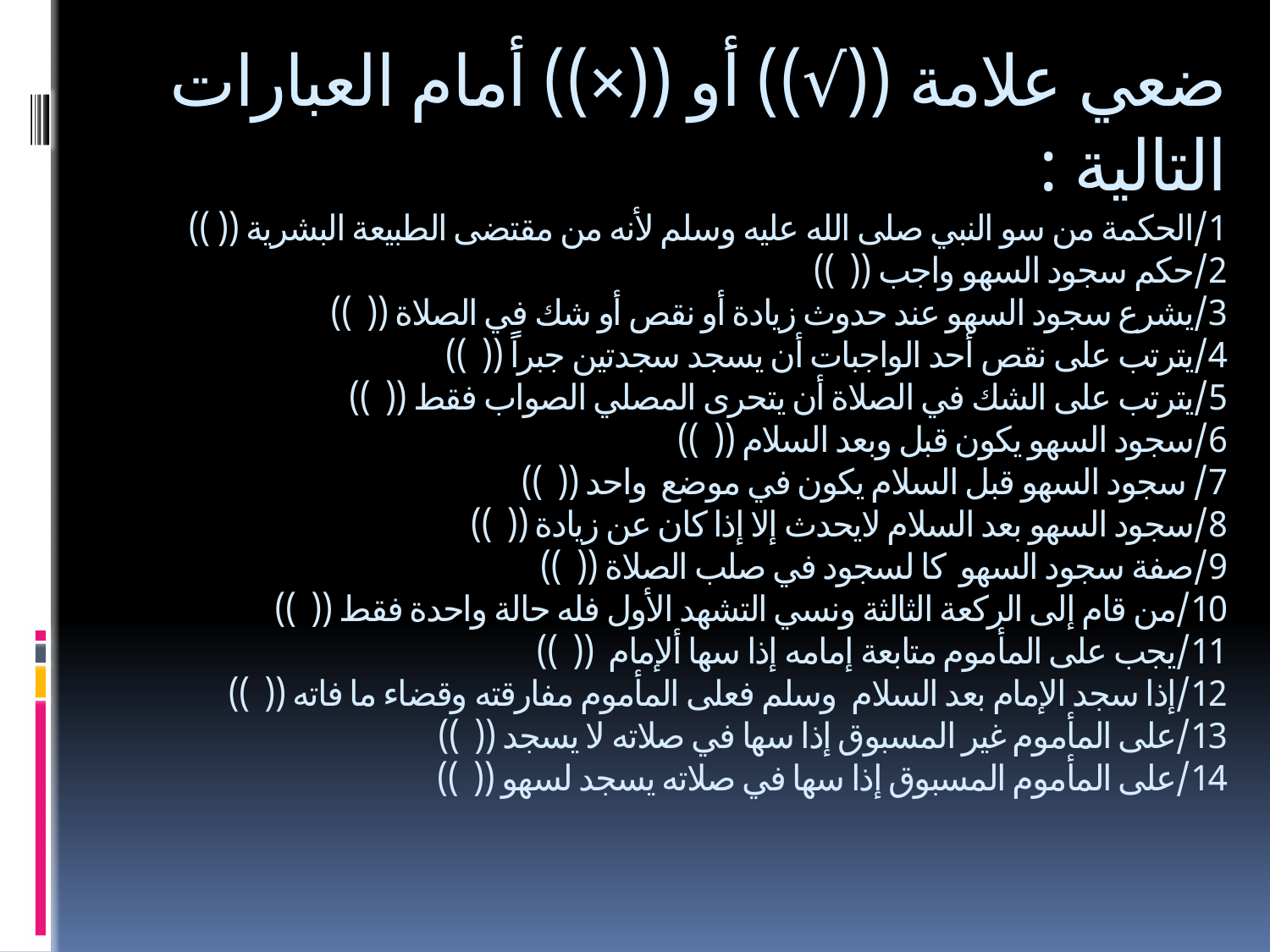

# ضعي علامة ((√)) أو ((×)) أمام العبارات التالية : 1/الحكمة من سو النبي صلى الله عليه وسلم لأنه من مقتضى الطبيعة البشرية (( )) 2/حكم سجود السهو واجب ((  )) 3/يشرع سجود السهو عند حدوث زيادة أو نقص أو شك في الصلاة ((  )) 4/يترتب على نقص أحد الواجبات أن يسجد سجدتين جبراًً ((  )) 5/يترتب على الشك في الصلاة أن يتحرى المصلي الصواب فقط ((  )) 6/سجود السهو يكون قبل وبعد السلام ((  )) 7/ سجود السهو قبل السلام يكون في موضع  واحد ((  )) 8/سجود السهو بعد السلام لايحدث إلا إذا كان عن زيادة ((  )) 9/صفة سجود السهو  كا لسجود في صلب الصلاة ((  )) 10/من قام إلى الركعة الثالثة ونسي التشهد الأول فله حالة واحدة فقط ((  )) 11/يجب على المأموم متابعة إمامه إذا سها ألإمام  ((  )) 12/إذا سجد الإمام بعد السلام  وسلم فعلى المأموم مفارقته وقضاء ما فاته ((  )) 13/على المأموم غير المسبوق إذا سها في صلاته لا يسجد ((  )) 14/على المأموم المسبوق إذا سها في صلاته يسجد لسهو ((  ))